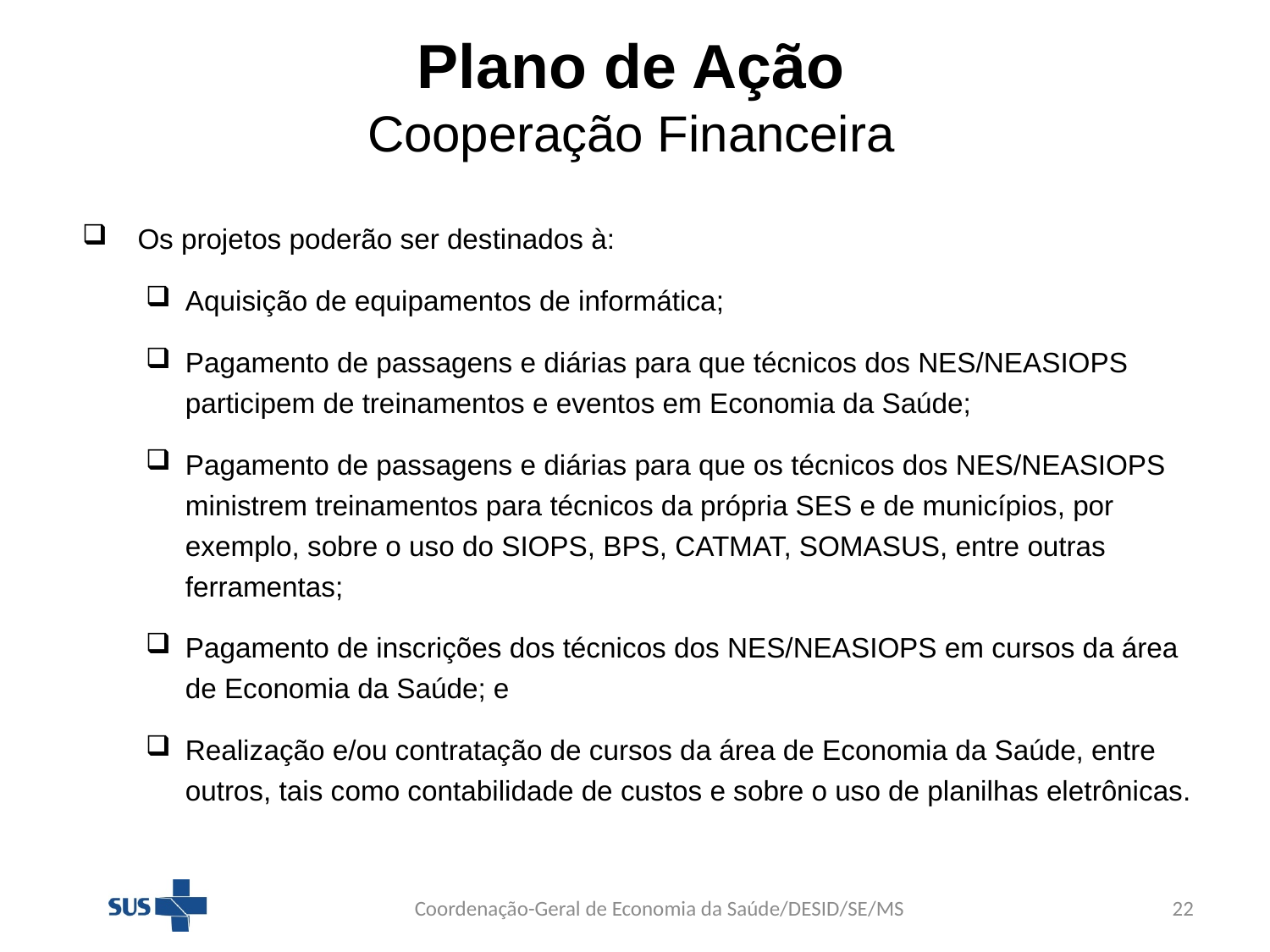

# Plano de Ação Cooperação Financeira
 Os projetos poderão ser destinados à:
Aquisição de equipamentos de informática;
Pagamento de passagens e diárias para que técnicos dos NES/NEASIOPS participem de treinamentos e eventos em Economia da Saúde;
Pagamento de passagens e diárias para que os técnicos dos NES/NEASIOPS ministrem treinamentos para técnicos da própria SES e de municípios, por exemplo, sobre o uso do SIOPS, BPS, CATMAT, SOMASUS, entre outras ferramentas;
Pagamento de inscrições dos técnicos dos NES/NEASIOPS em cursos da área de Economia da Saúde; e
Realização e/ou contratação de cursos da área de Economia da Saúde, entre outros, tais como contabilidade de custos e sobre o uso de planilhas eletrônicas.

Coordenação-Geral de Economia da Saúde/DESID/SE/MS
22